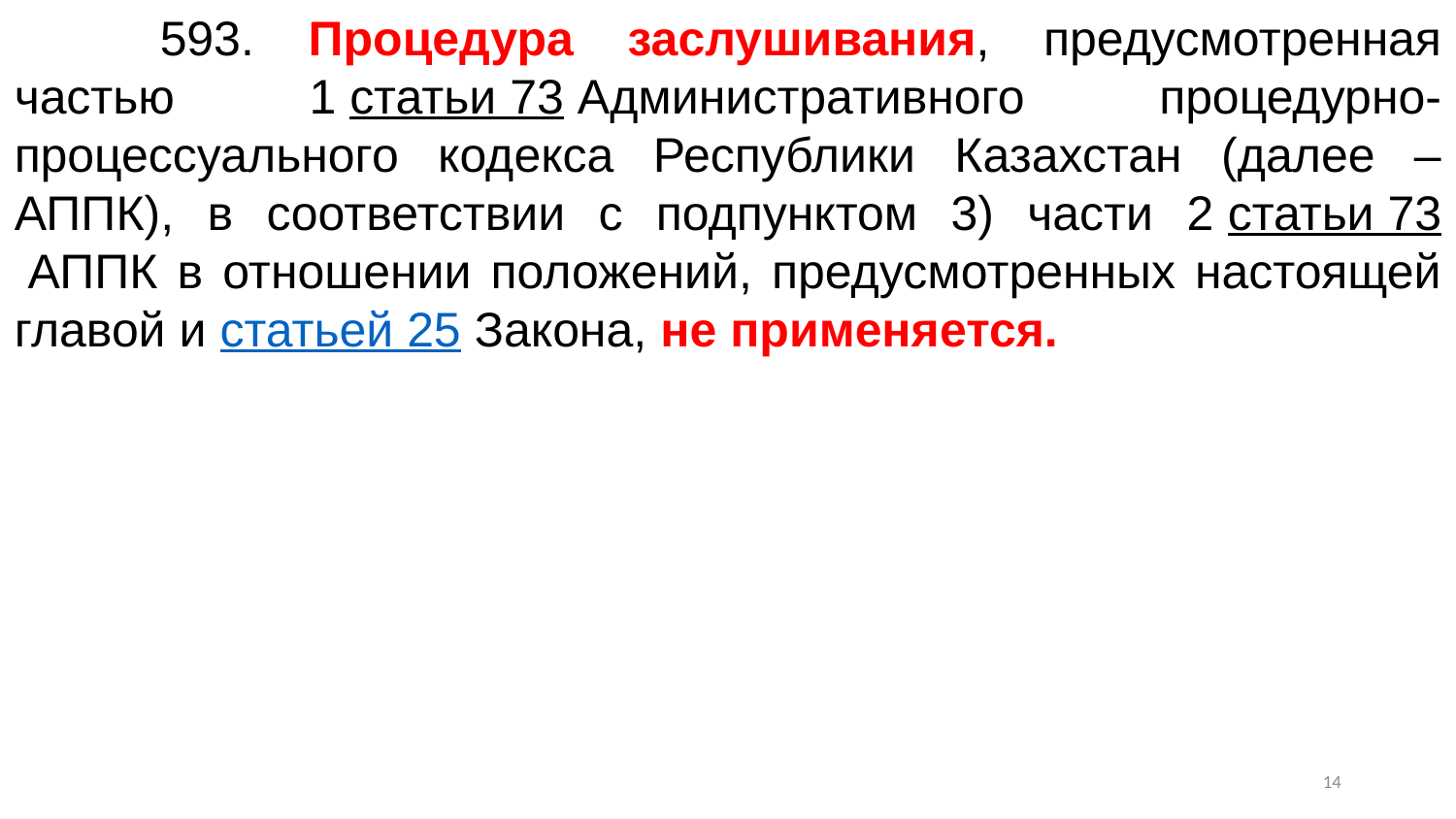

593. Процедура заслушивания, предусмотренная частью 1 статьи 73 Административного процедурно-процессуального кодекса Республики Казахстан (далее – АППК), в соответствии с подпунктом 3) части 2 статьи 73 АППК в отношении положений, предусмотренных настоящей главой и статьей 25 Закона, не применяется.
14